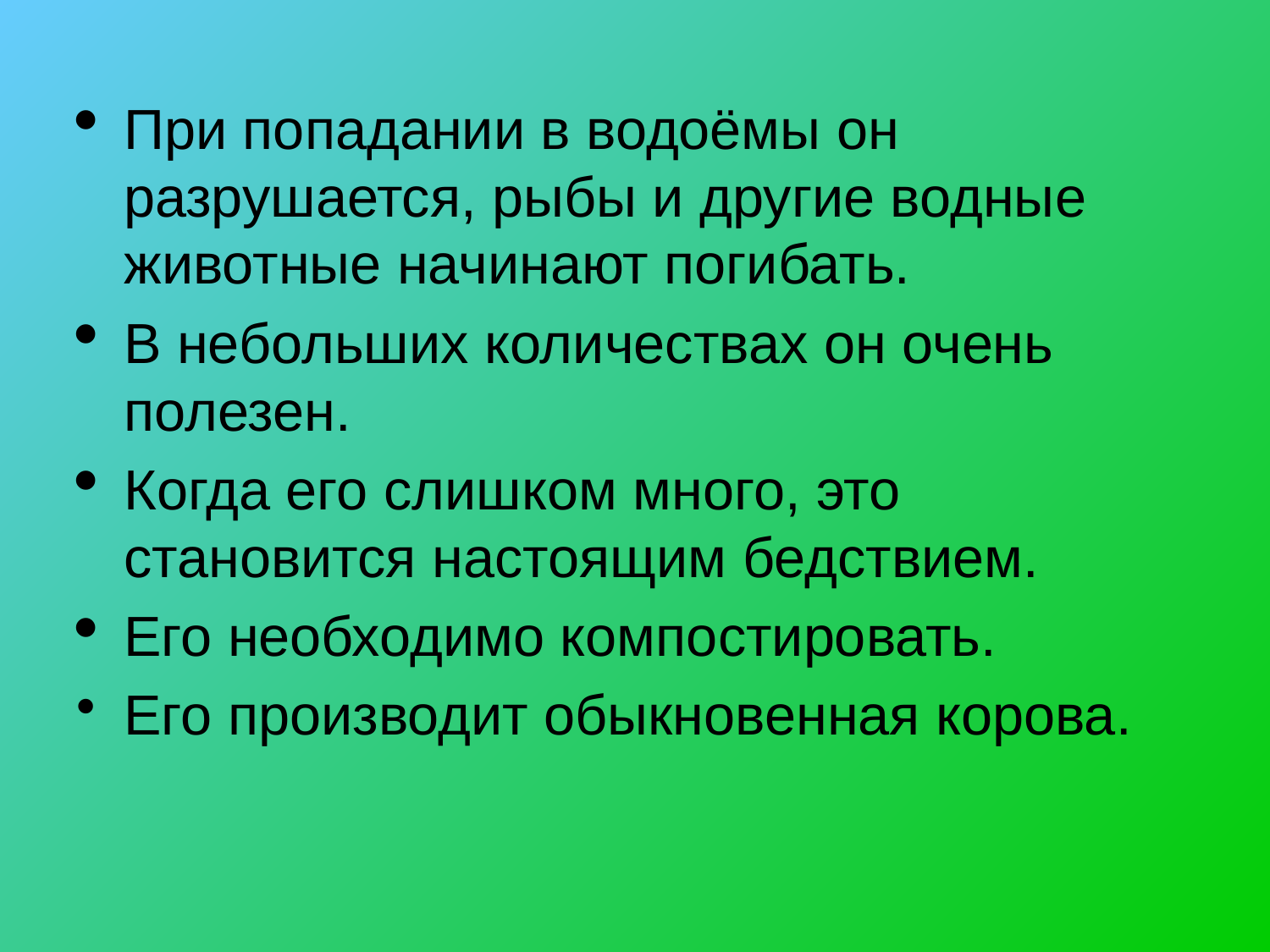

При попадании в водоёмы он разрушается, рыбы и другие водные животные начинают погибать.
В небольших количествах он очень полезен.
Когда его слишком много, это становится настоящим бедствием.
Его необходимо компостировать.
Его производит обыкновенная корова.